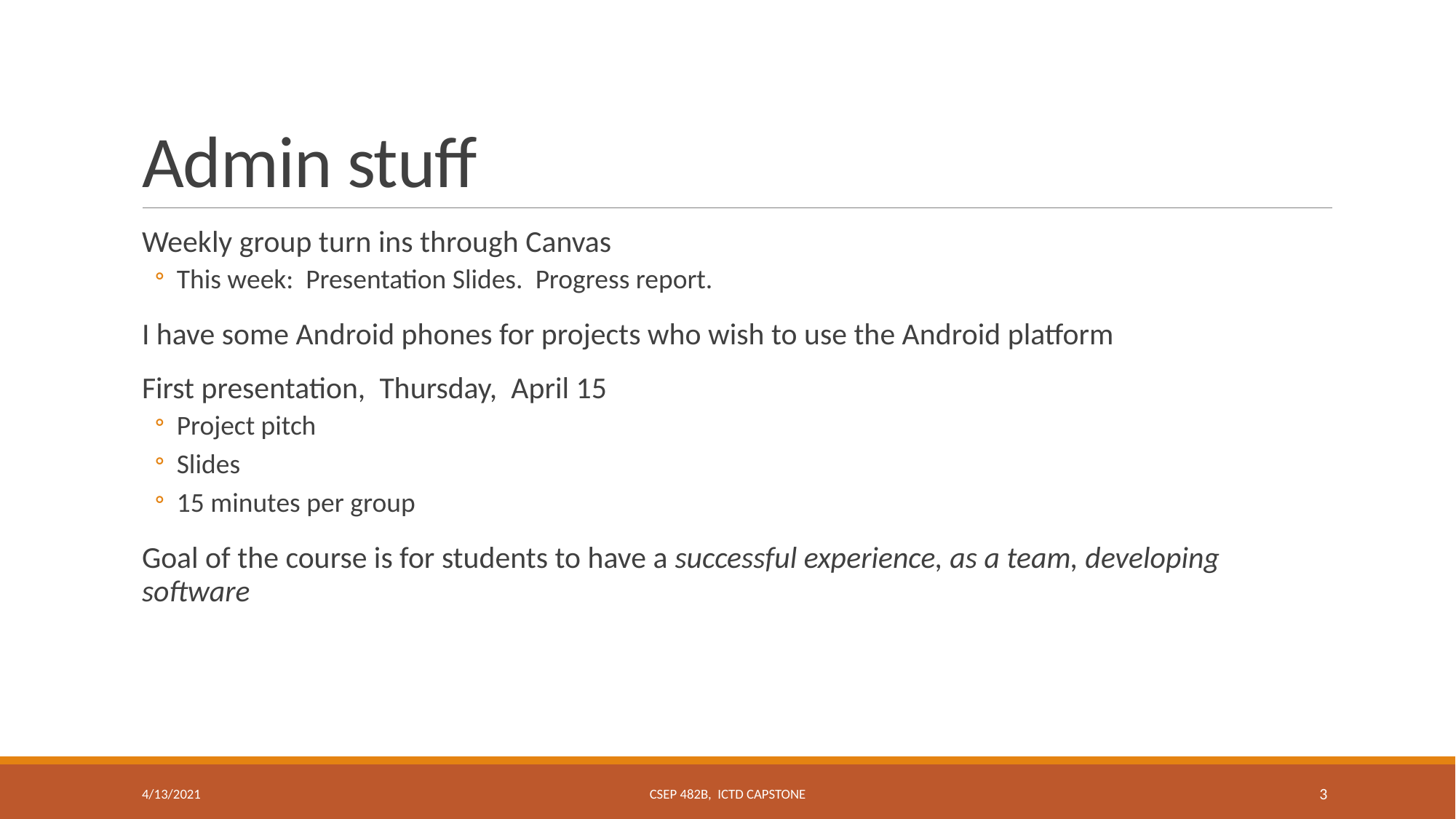

# Admin stuff
Weekly group turn ins through Canvas
This week:  Presentation Slides.  Progress report.
I have some Android phones for projects who wish to use the Android platform
First presentation,  Thursday,  April 15
Project pitch
Slides
15 minutes per group
Goal of the course is for students to have a successful experience, as a team, developing software
4/13/2021
CSEP 482B,  ICTD Capstone
3